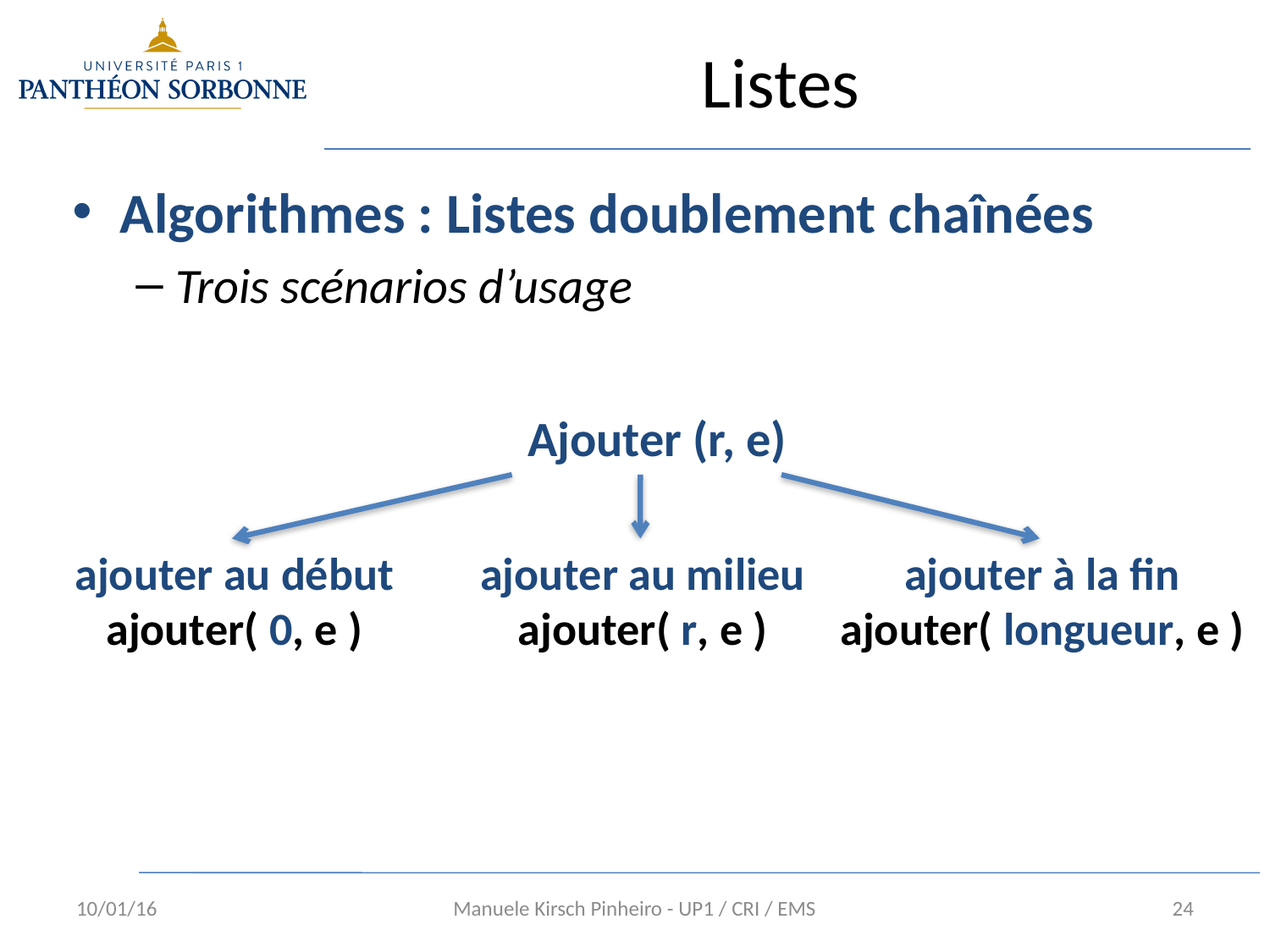

# Listes
Algorithmes : Listes doublement chaînées
Trois scénarios d’usage

Ajouter (r, e)

ajouter au début
ajouter( 0, e )
ajouter au milieu
ajouter( r, e )
ajouter à la fin
ajouter( longueur, e )
10/01/16
Manuele Kirsch Pinheiro - UP1 / CRI / EMS
24